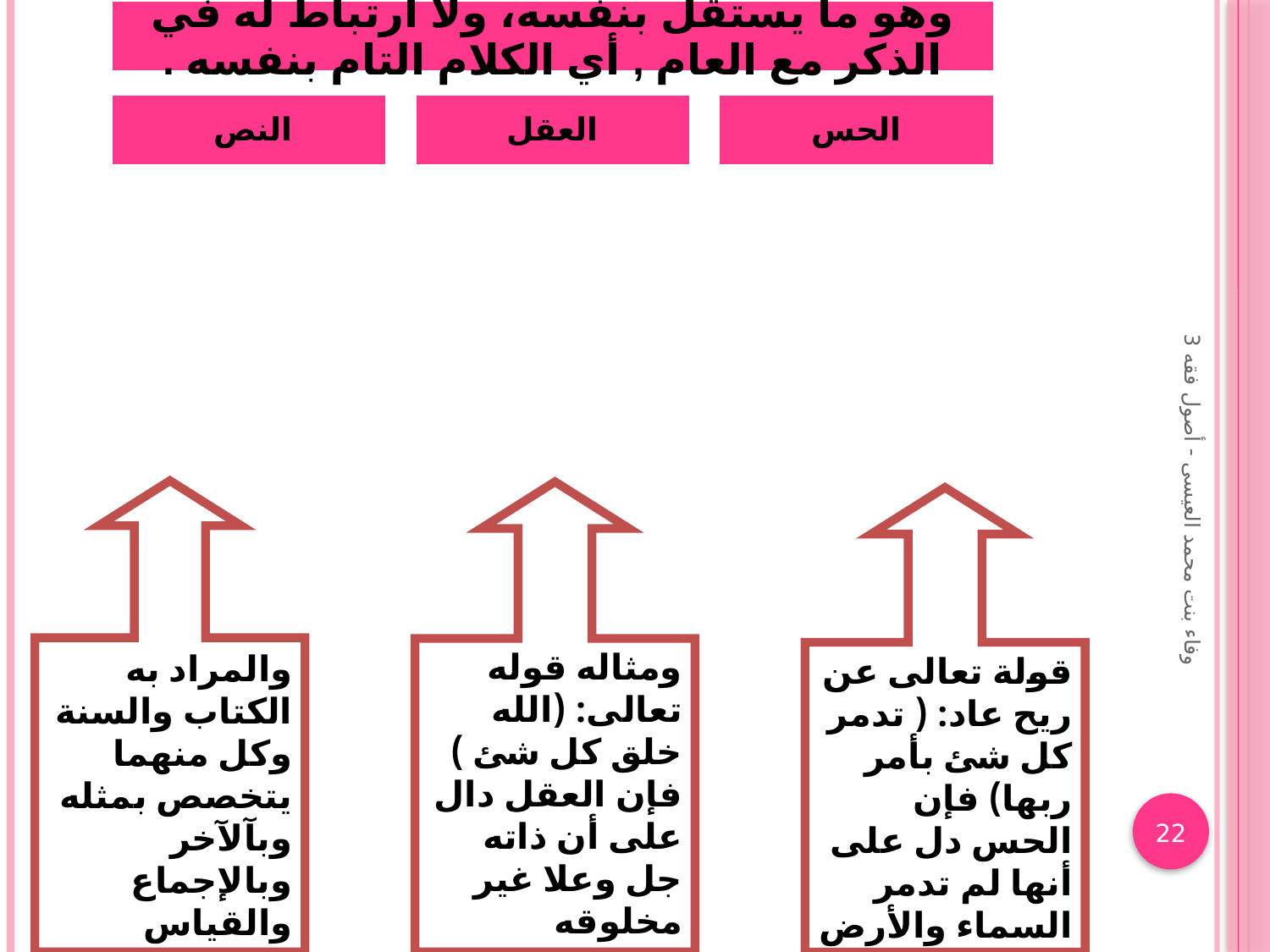

النص
العقل
الحس

ومثاله قوله تعالى: (الله خلق كل شئ ) فإن العقل دال على أن ذاته جل وعلا غير مخلوقه
قولة تعالى عن ريح عاد: ( تدمر كل شئ بأمر ربها) فإن الحس دل على أنها لم تدمر السماء والأرض
وفاء بنت محمد العيسى - أصول فقه 3
والمراد به الكتاب والسنة وكل منهما يتخصص بمثله وبآلآخر وبالإجماع والقياس
22